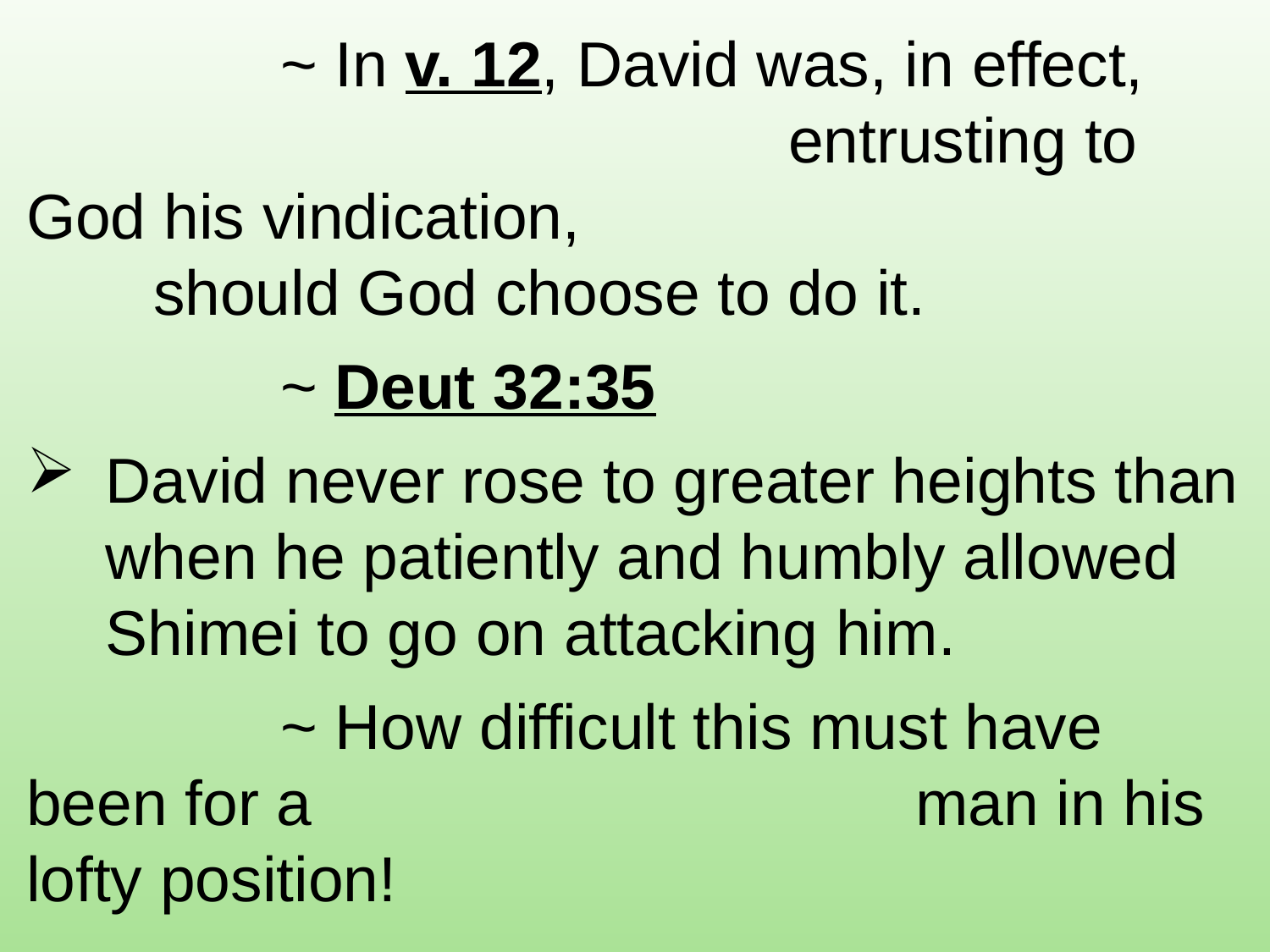

~ In v. 12, David was, in effect, 							entrusting to God his vindication, 						should God choose to do it.
		~ Deut 32:35
David never rose to greater heights than when he patiently and humbly allowed Shimei to go on attacking him.
		~ How difficult this must have been for a 					man in his lofty position!